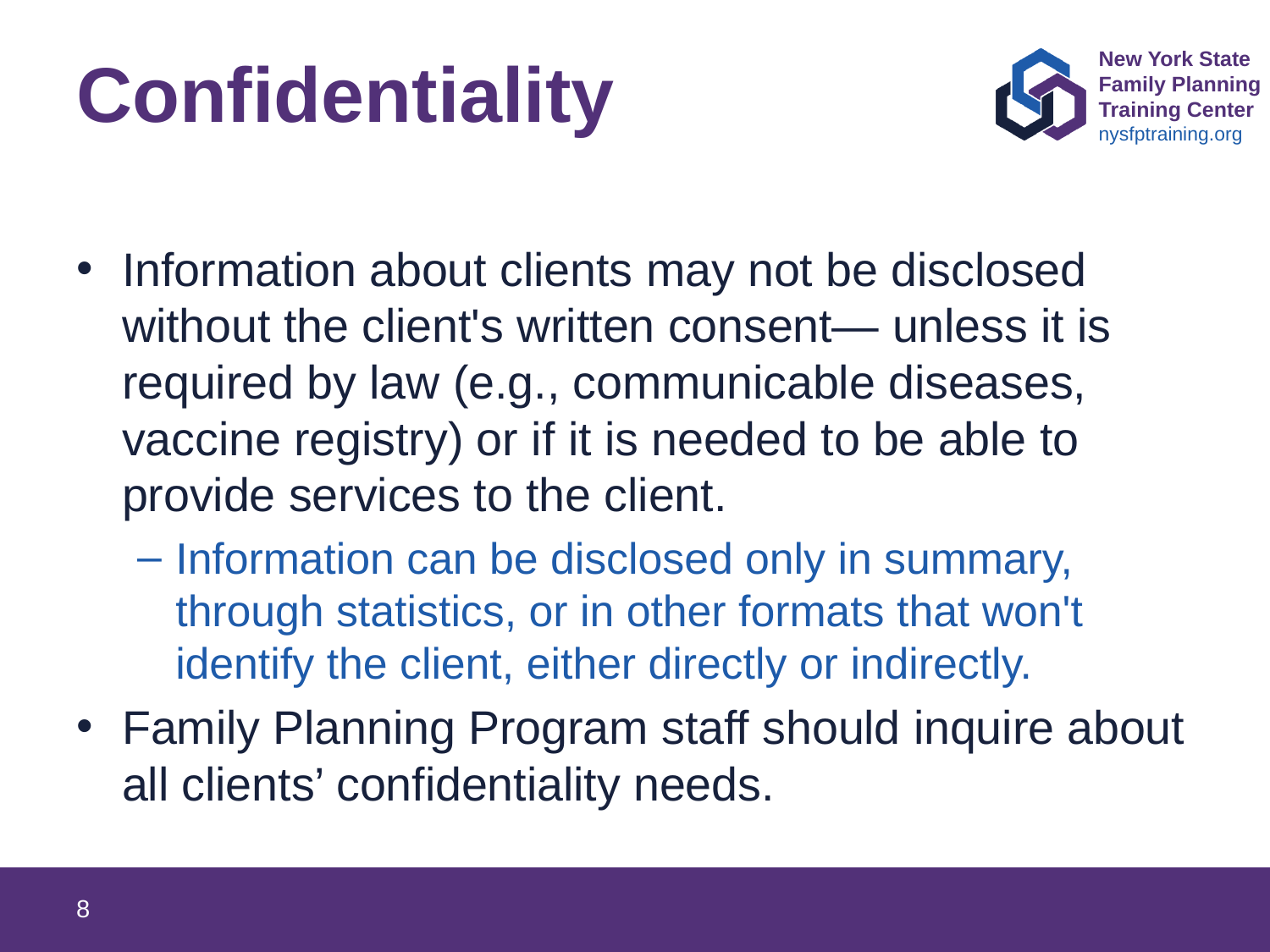

# Confidentiality
Information about clients may not be disclosed without the client's written consent— unless it is required by law (e.g., communicable diseases, vaccine registry) or if it is needed to be able to provide services to the client.
Information can be disclosed only in summary, through statistics, or in other formats that won't identify the client, either directly or indirectly.
Family Planning Program staff should inquire about all clients’ confidentiality needs.
8